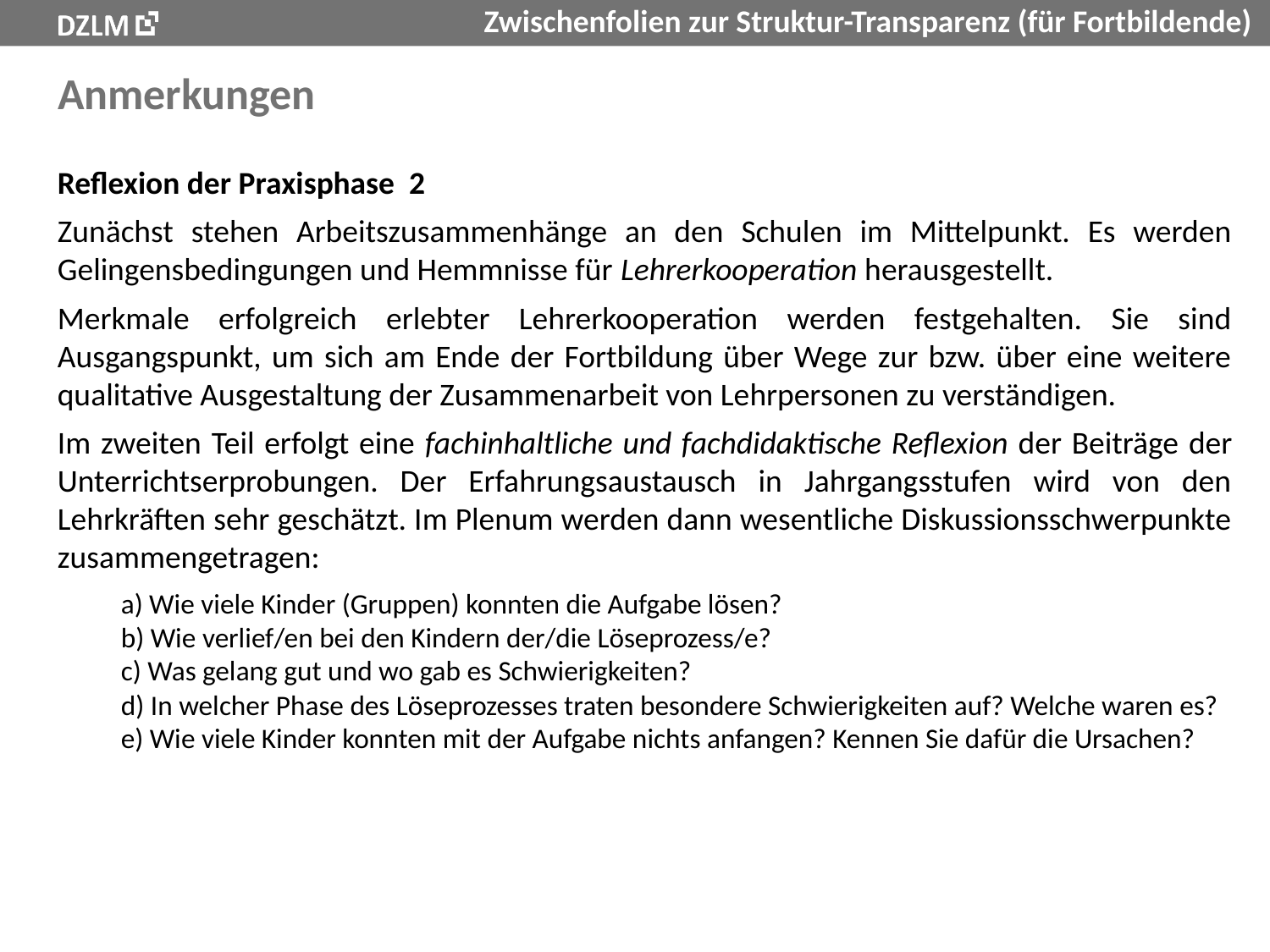

# Anmerkungen
Reflexion der Praxisphase  2
Zunächst stehen Arbeitszusammenhänge an den Schulen im Mittelpunkt. Es werden Gelingensbedingungen und Hemmnisse für Lehrerkooperation herausgestellt.
Merkmale erfolgreich erlebter Lehrerkooperation werden festgehalten. Sie sind Ausgangspunkt, um sich am Ende der Fortbildung über Wege zur bzw. über eine weitere qualitative Ausgestaltung der Zusammenarbeit von Lehrpersonen zu verständigen.
Im zweiten Teil erfolgt eine fachinhaltliche und fachdidaktische Reflexion der Beiträge der Unterrichtserprobungen. Der Erfahrungsaustausch in Jahrgangsstufen wird von den Lehrkräften sehr geschätzt. Im Plenum werden dann wesentliche Diskussionsschwerpunkte zusammengetragen:
a) Wie viele Kinder (Gruppen) konnten die Aufgabe lösen?
b) Wie verlief/en bei den Kindern der/die Löseprozess/e?
c) Was gelang gut und wo gab es Schwierigkeiten?
d) In welcher Phase des Löseprozesses traten besondere Schwierigkeiten auf? Welche waren es?
e) Wie viele Kinder konnten mit der Aufgabe nichts anfangen? Kennen Sie dafür die Ursachen?